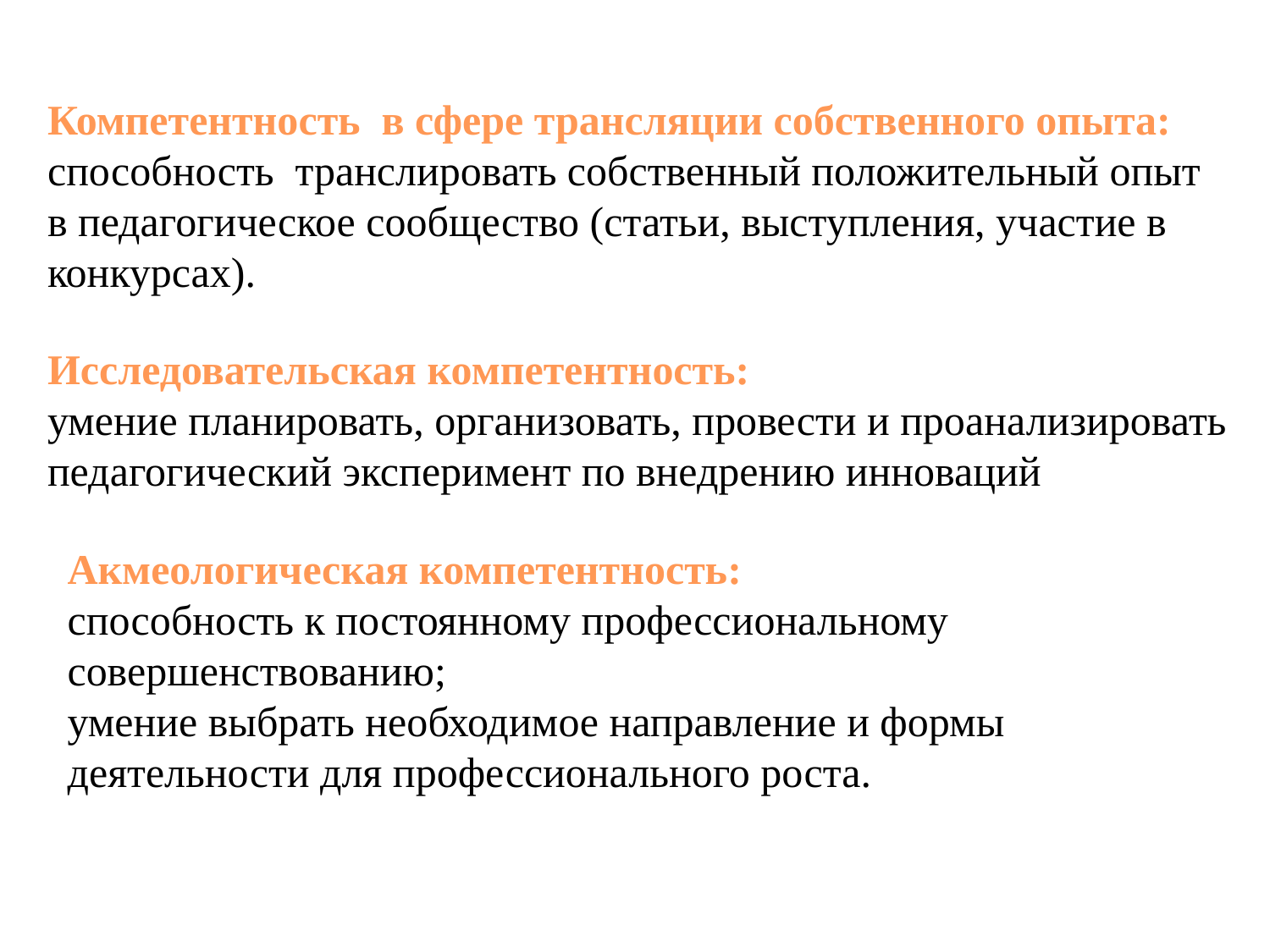

Компетентность  в сфере трансляции собственного опыта:
способность  транслировать собственный положительный опыт в педагогическое сообщество (статьи, выступления, участие в конкурсах).
Исследовательская компетентность:
умение планировать, организовать, провести и проанализировать педагогический эксперимент по внедрению инноваций
Акмеологическая компетентность:
способность к постоянному профессиональному совершенствованию;
умение выбрать необходимое направление и формы деятельности для профессионального роста.